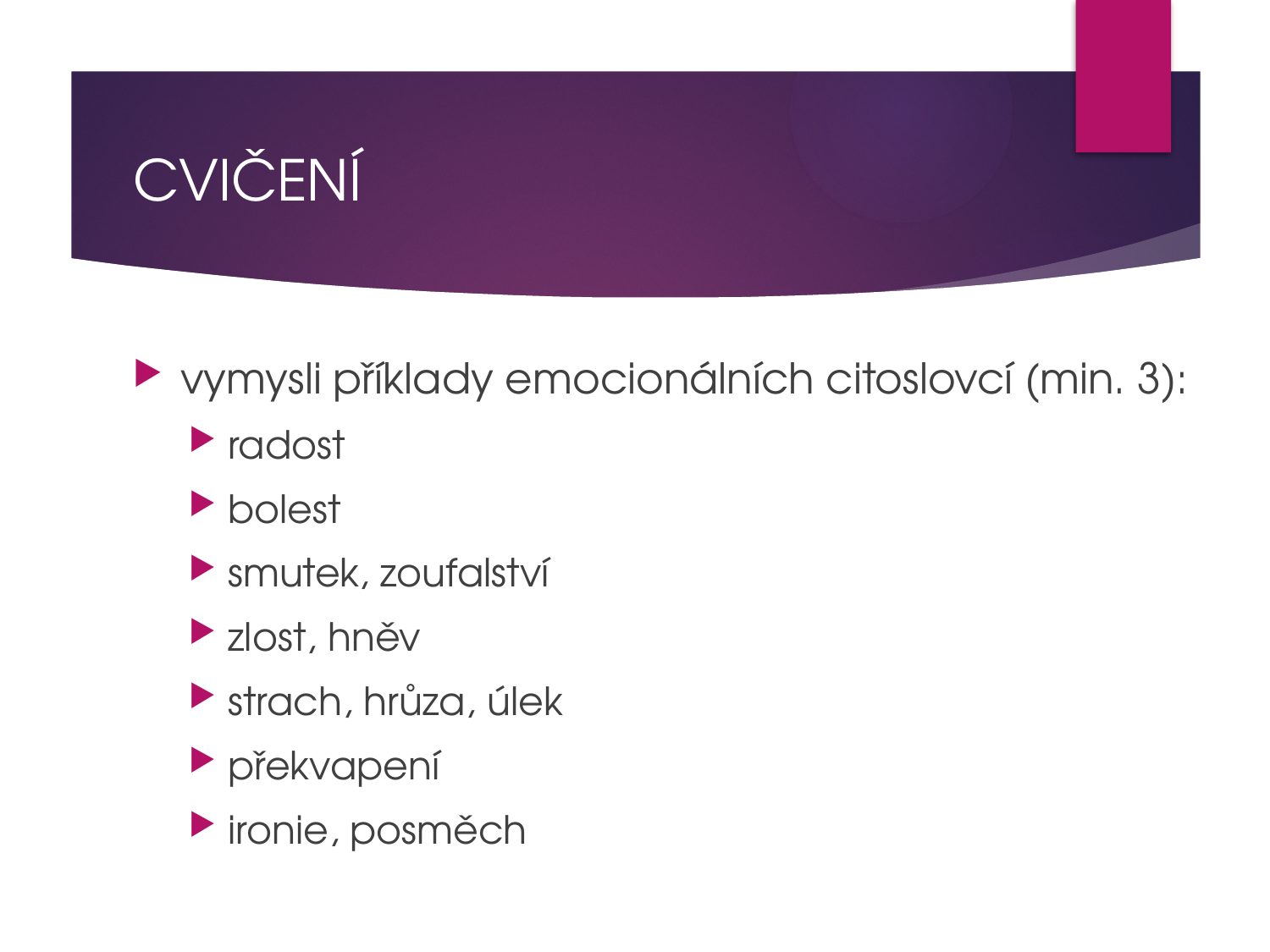

# CVIČENÍ
vymysli příklady emocionálních citoslovcí (min. 3):
radost
bolest
smutek, zoufalství
zlost, hněv
strach, hrůza, úlek
překvapení
ironie, posměch